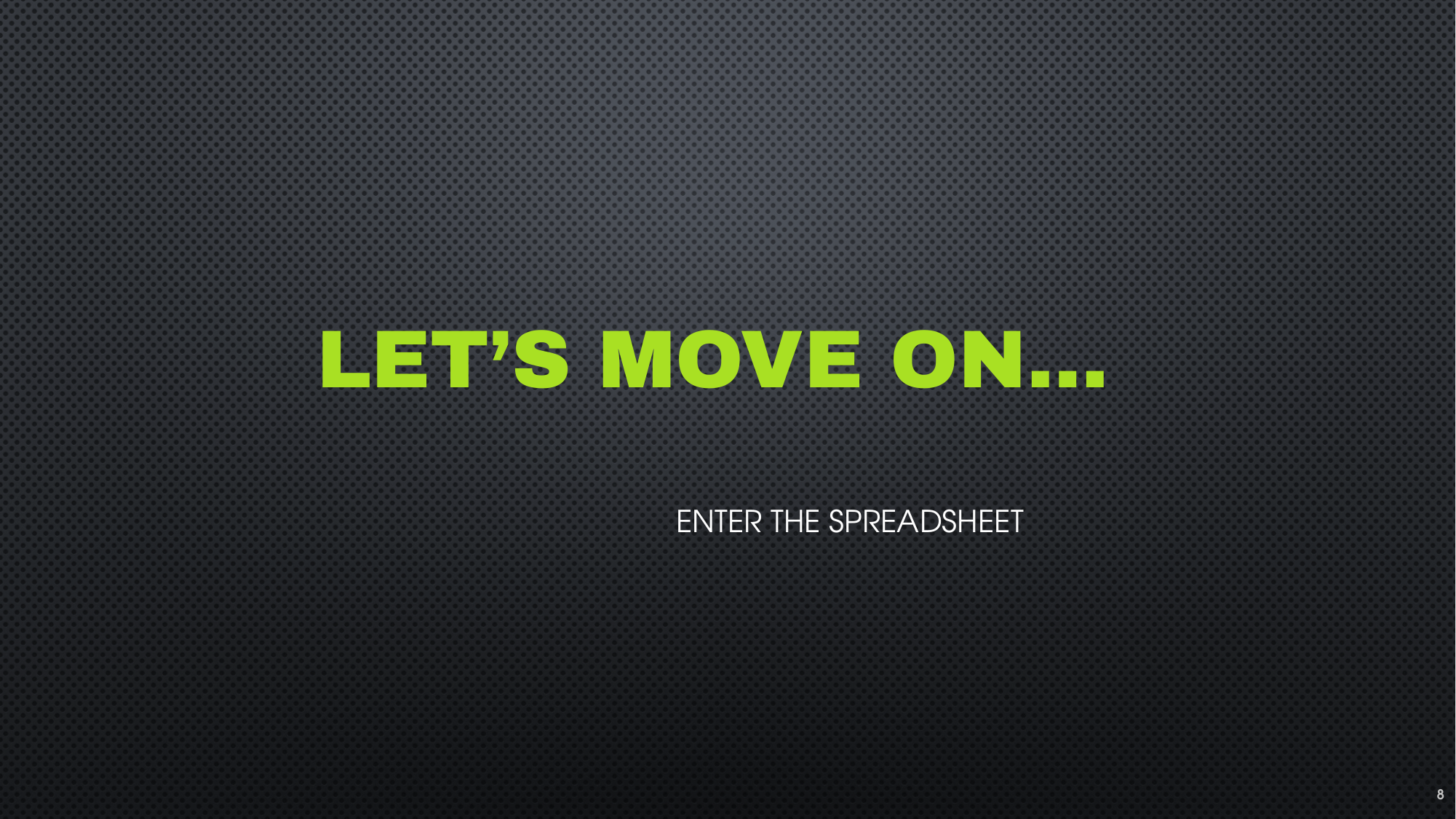

# Let’s Move On…
Enter the Spreadsheet
8